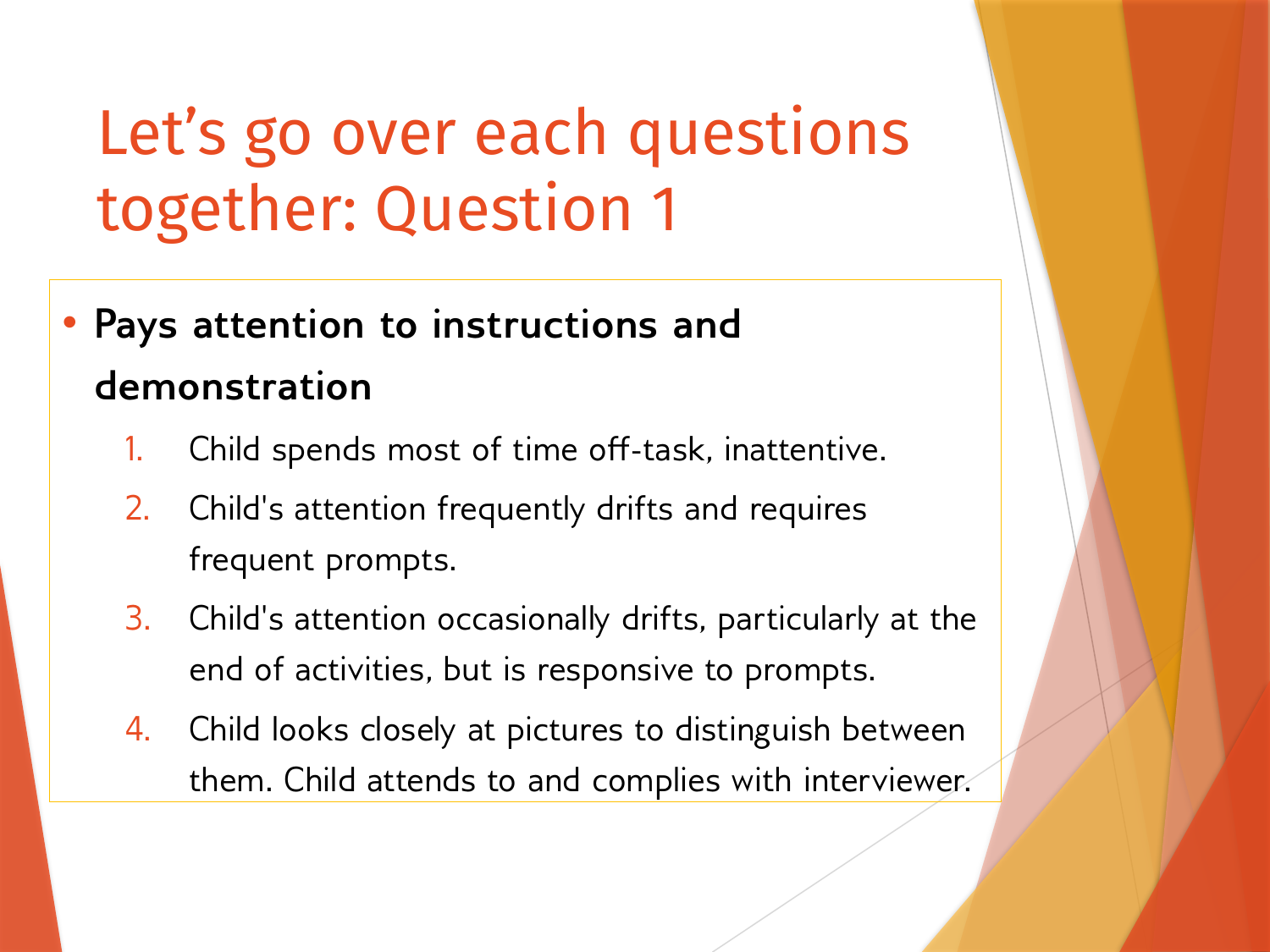

# Let’s go over each questions together: Question 1
Pays attention to instructions and demonstration
Child spends most of time off-task, inattentive.
Child's attention frequently drifts and requires frequent prompts.
Child's attention occasionally drifts, particularly at the end of activities, but is responsive to prompts.
Child looks closely at pictures to distinguish between them. Child attends to and complies with interviewer.